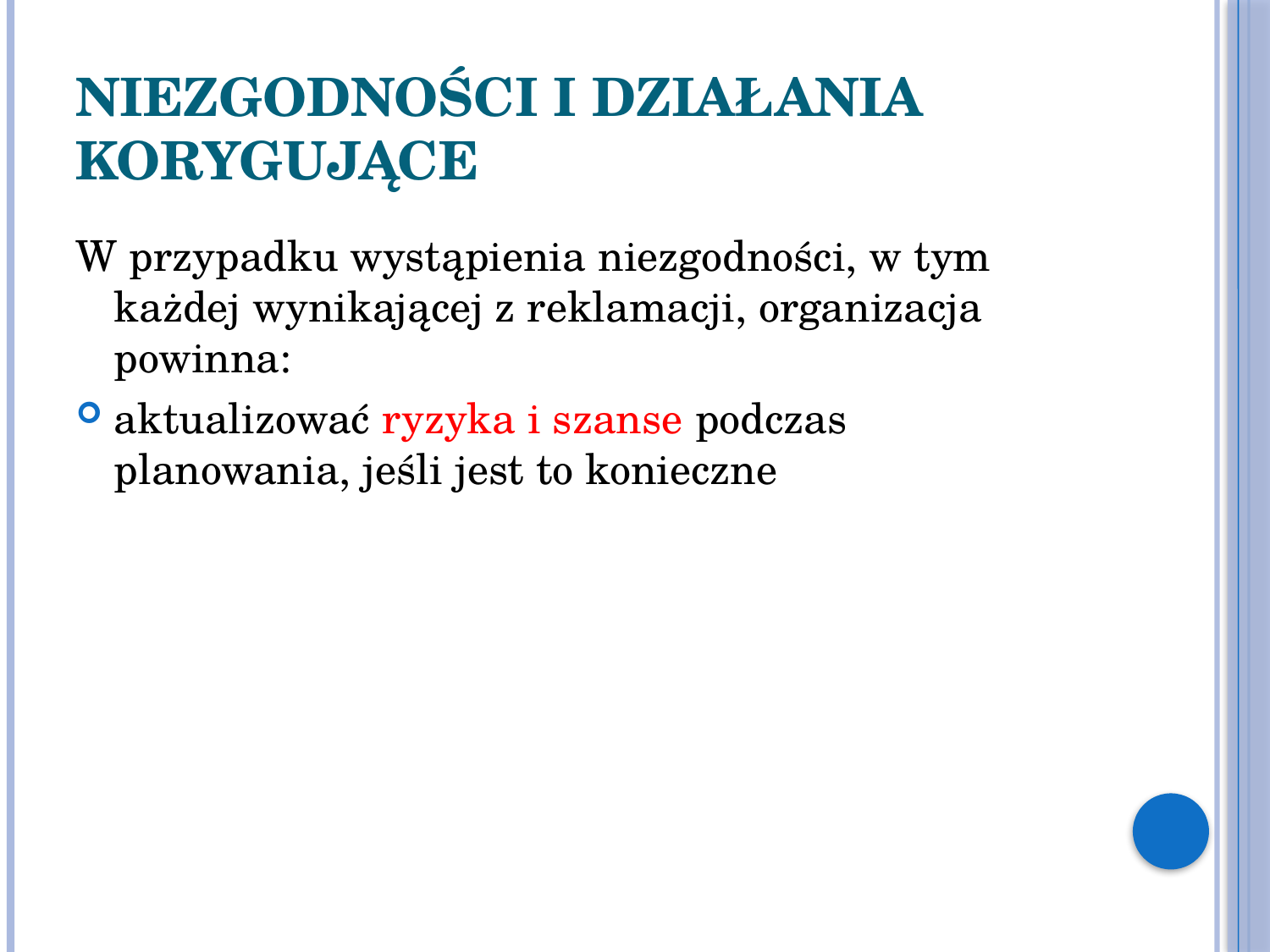

# Niezgodności i działania korygujące
W przypadku wystąpienia niezgodności, w tym każdej wynikającej z reklamacji, organizacja powinna:
aktualizować ryzyka i szanse podczas planowania, jeśli jest to konieczne